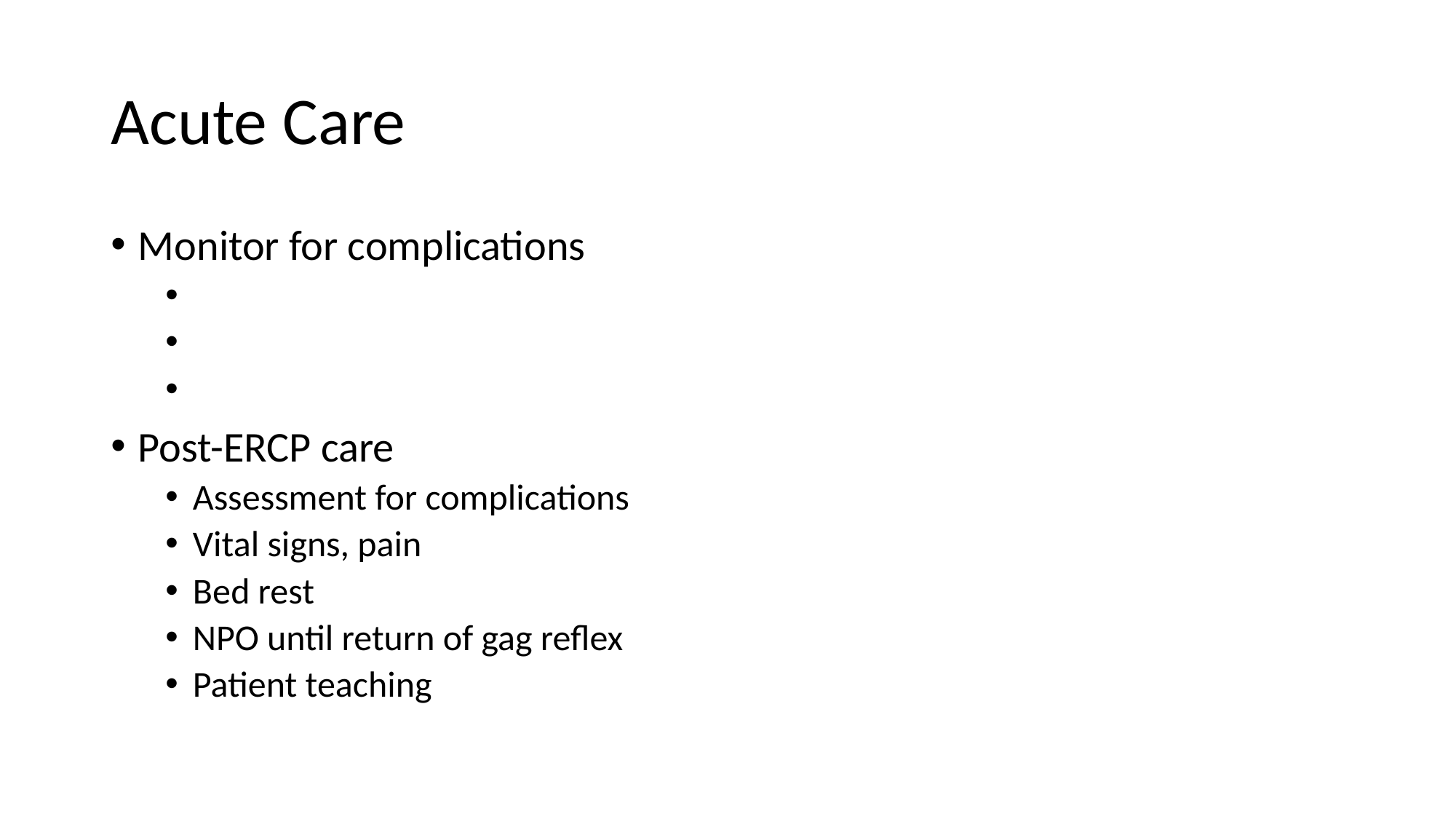

# Acute Care
Monitor for complications

Post-ERCP care
Assessment for complications
Vital signs, pain
Bed rest
NPO until return of gag reflex
Patient teaching